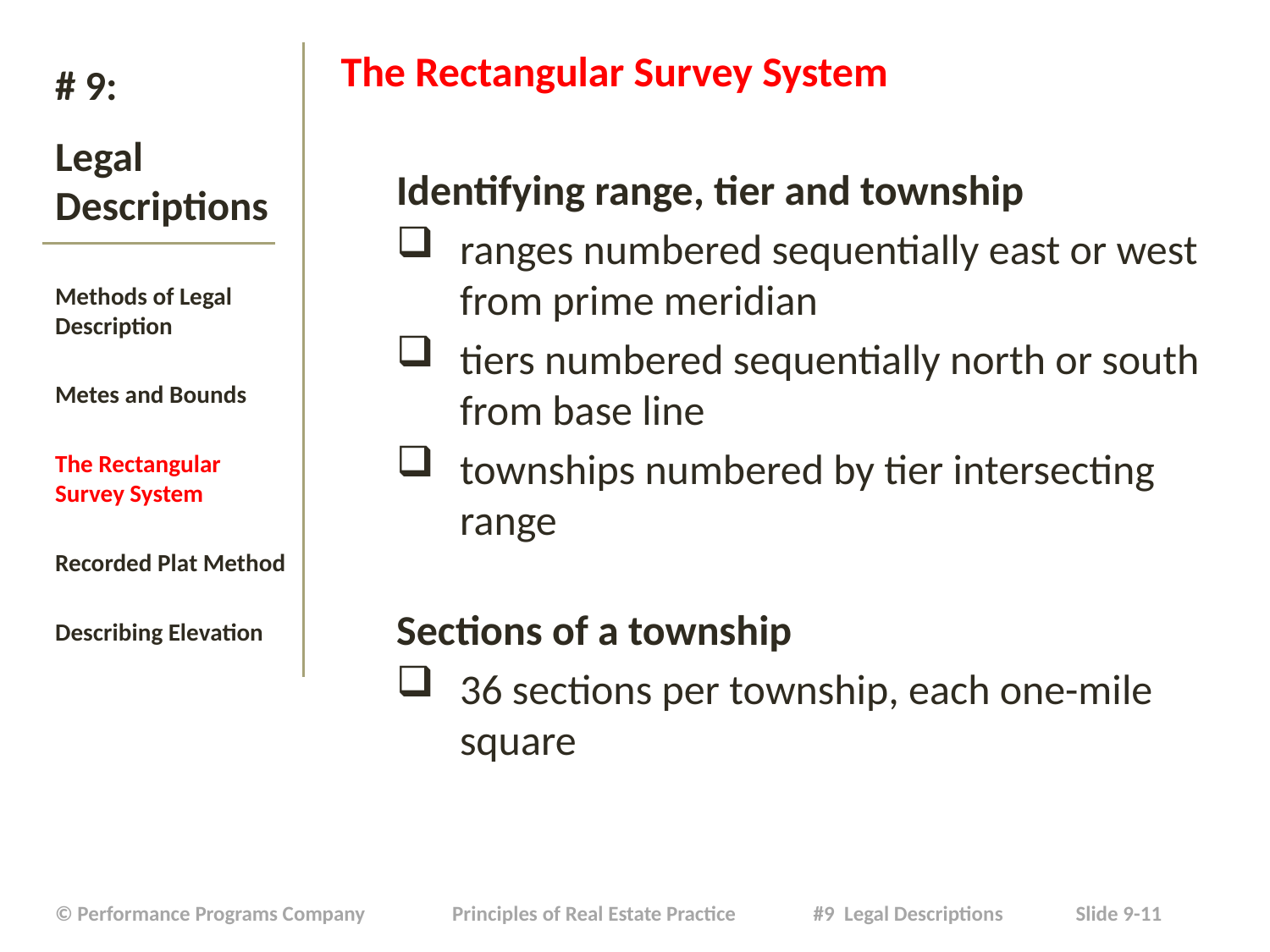

The Rectangular Survey System

Identifying range, tier and township
ranges numbered sequentially east or west from prime meridian
tiers numbered sequentially north or south from base line
townships numbered by tier intersecting range
Sections of a township
36 sections per township, each one-mile square

# # 9: Legal Descriptions

Methods of Legal Description

Metes and Bounds

The Rectangular Survey System

Recorded Plat Method

Describing Elevation

| © Performance Programs Company Principles of Real Estate Practice #9 Legal Descriptions Slide 9-11 |
| --- |